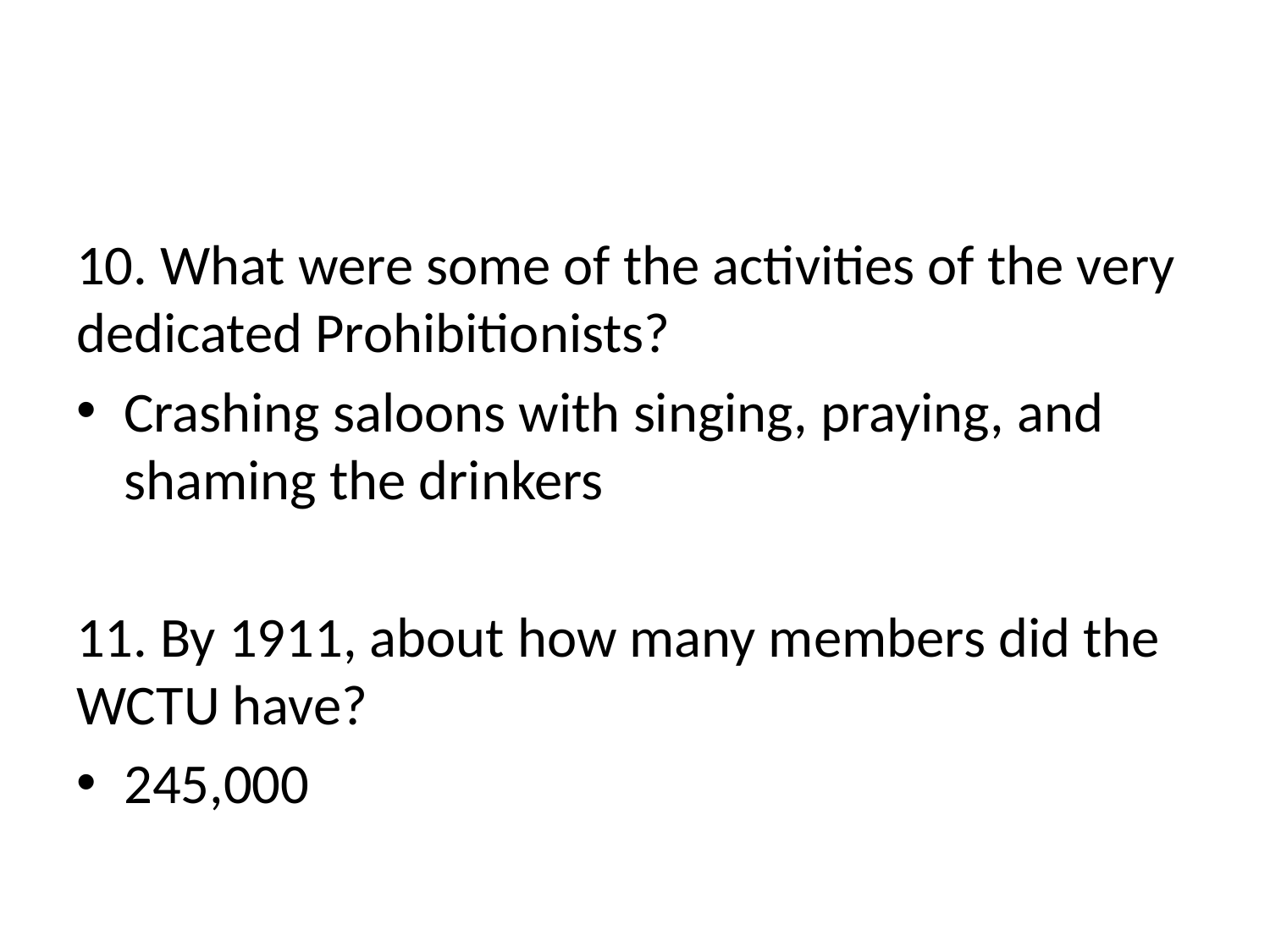

#
10. What were some of the activities of the very dedicated Prohibitionists?
Crashing saloons with singing, praying, and shaming the drinkers

11. By 1911, about how many members did the WCTU have?
245,000